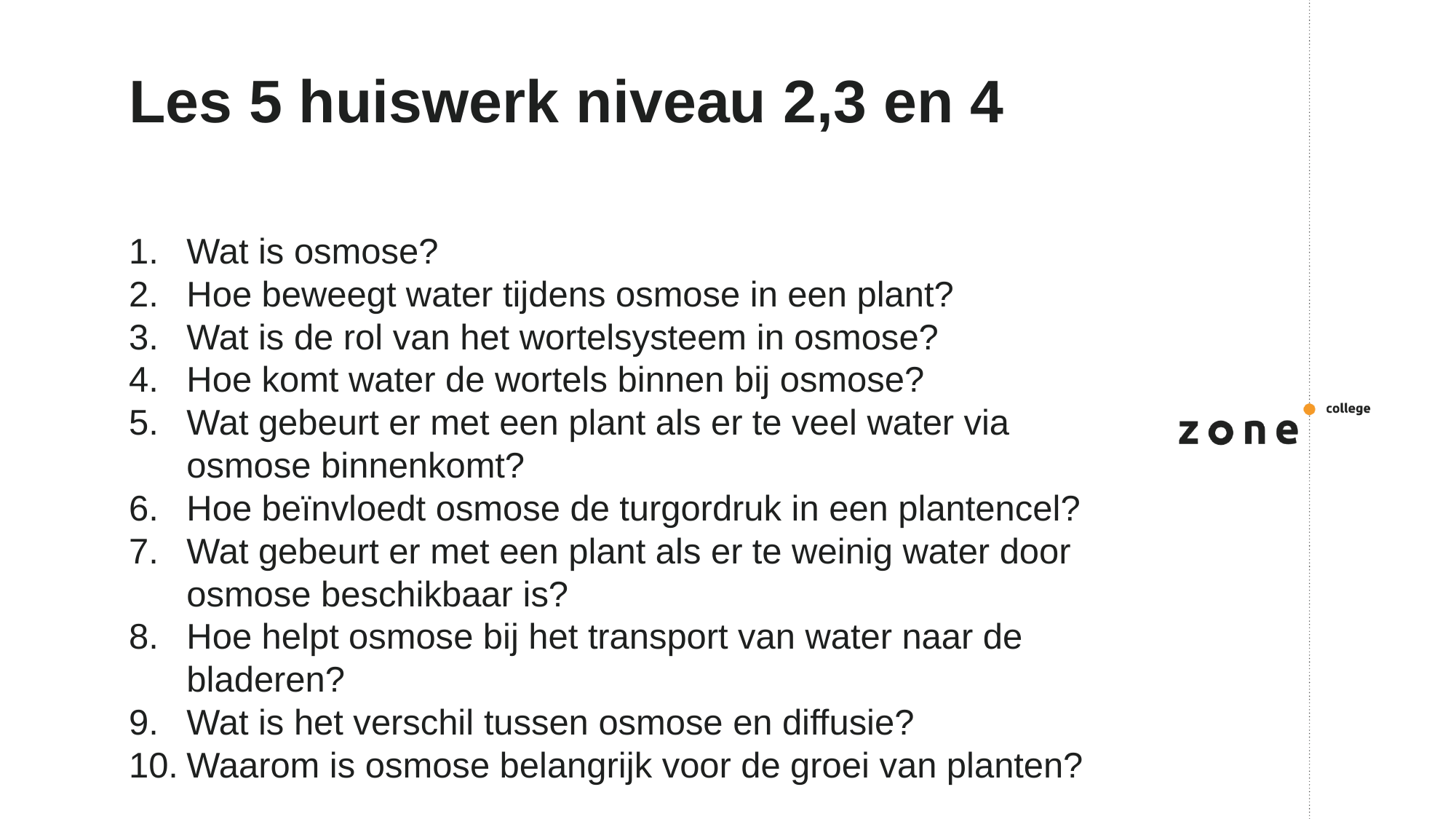

# Les 5 huiswerk niveau 2,3 en 4
Wat is osmose?
Hoe beweegt water tijdens osmose in een plant?
Wat is de rol van het wortelsysteem in osmose?
Hoe komt water de wortels binnen bij osmose?
Wat gebeurt er met een plant als er te veel water via osmose binnenkomt?
Hoe beïnvloedt osmose de turgordruk in een plantencel?
Wat gebeurt er met een plant als er te weinig water door osmose beschikbaar is?
Hoe helpt osmose bij het transport van water naar de bladeren?
Wat is het verschil tussen osmose en diffusie?
Waarom is osmose belangrijk voor de groei van planten?